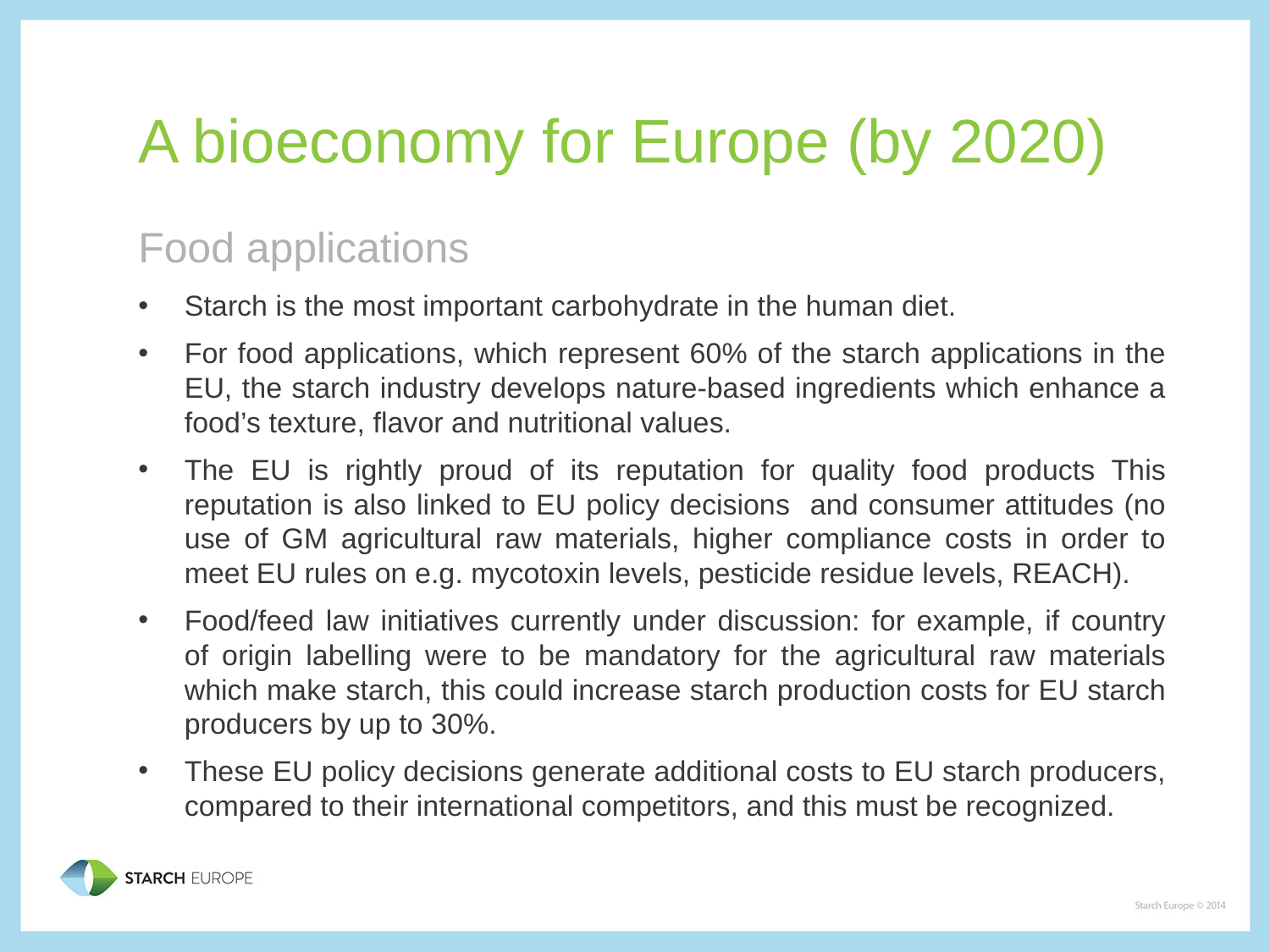

# A bioeconomy for Europe (by 2020)
Food applications
Starch is the most important carbohydrate in the human diet.
For food applications, which represent 60% of the starch applications in the EU, the starch industry develops nature-based ingredients which enhance a food’s texture, flavor and nutritional values.
The EU is rightly proud of its reputation for quality food products This reputation is also linked to EU policy decisions  and consumer attitudes (no use of GM agricultural raw materials, higher compliance costs in order to meet EU rules on e.g. mycotoxin levels, pesticide residue levels, REACH).
Food/feed law initiatives currently under discussion: for example, if country of origin labelling were to be mandatory for the agricultural raw materials which make starch, this could increase starch production costs for EU starch producers by up to 30%.
These EU policy decisions generate additional costs to EU starch producers, compared to their international competitors, and this must be recognized.